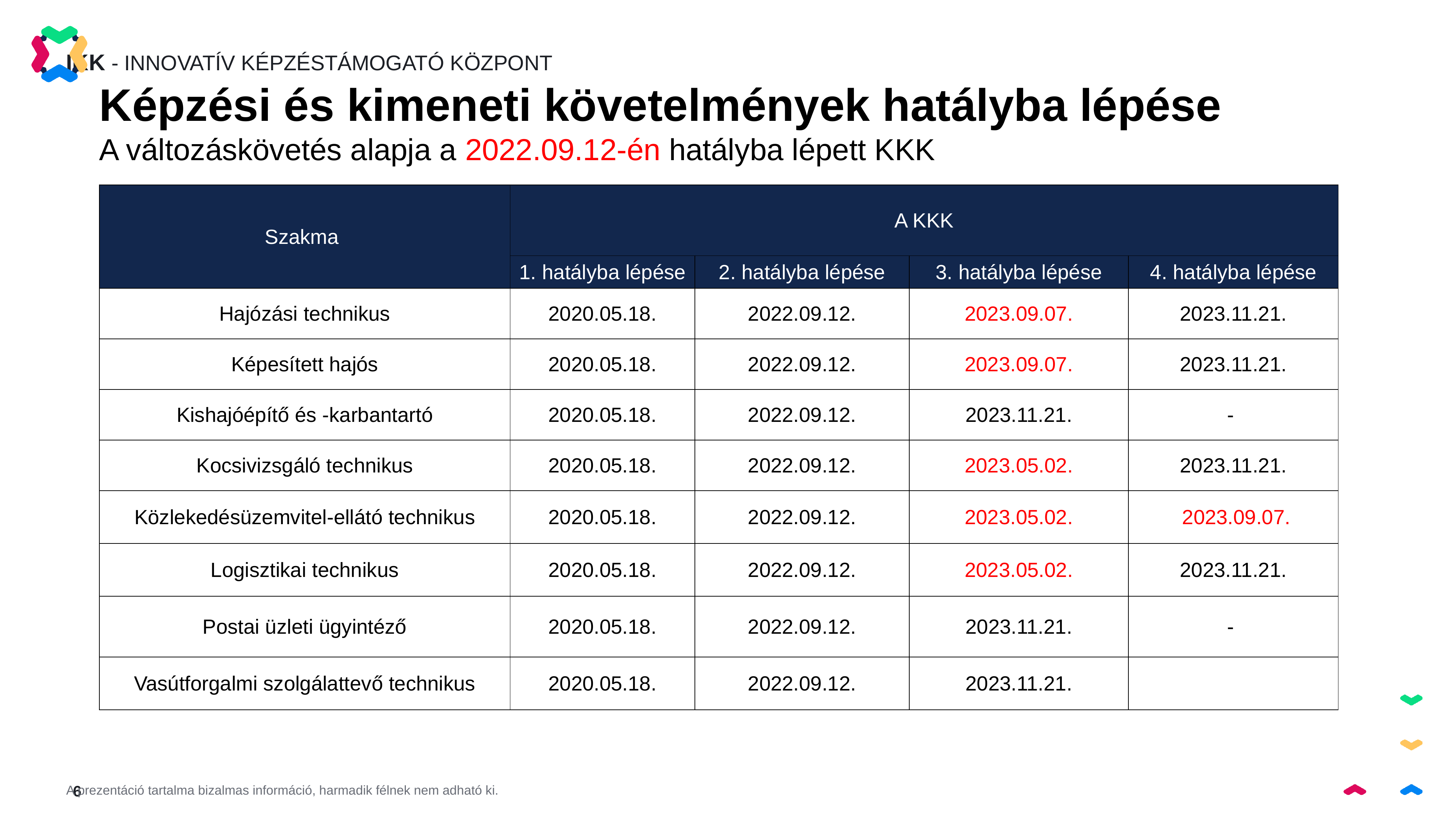

Képzési és kimeneti követelmények hatályba lépése
A változáskövetés alapja a 2022.09.12-én hatályba lépett KKK
| Szakma | A KKK |  |  |  |
| --- | --- | --- | --- | --- |
|  | 1. hatályba lépése | 2. hatályba lépése | 3. hatályba lépése | 4. hatályba lépése |
| Hajózási technikus | 2020.05.18. | 2022.09.12. | 2023.09.07. | 2023.11.21. |
| Képesített hajós | 2020.05.18. | 2022.09.12. | 2023.09.07. | 2023.11.21. |
| Kishajóépítő és -karbantartó | 2020.05.18. | 2022.09.12. | 2023.11.21. | - |
| Kocsivizsgáló technikus | 2020.05.18. | 2022.09.12. | 2023.05.02. | 2023.11.21. |
| Közlekedésüzemvitel-ellátó technikus | 2020.05.18. | 2022.09.12. | 2023.05.02. | 2023.09.07. |
| Logisztikai technikus | 2020.05.18. | 2022.09.12. | 2023.05.02. | 2023.11.21. |
| Postai üzleti ügyintéző | 2020.05.18. | 2022.09.12. | 2023.11.21. | - |
| Vasútforgalmi szolgálattevő technikus | 2020.05.18. | 2022.09.12. | 2023.11.21. |  |